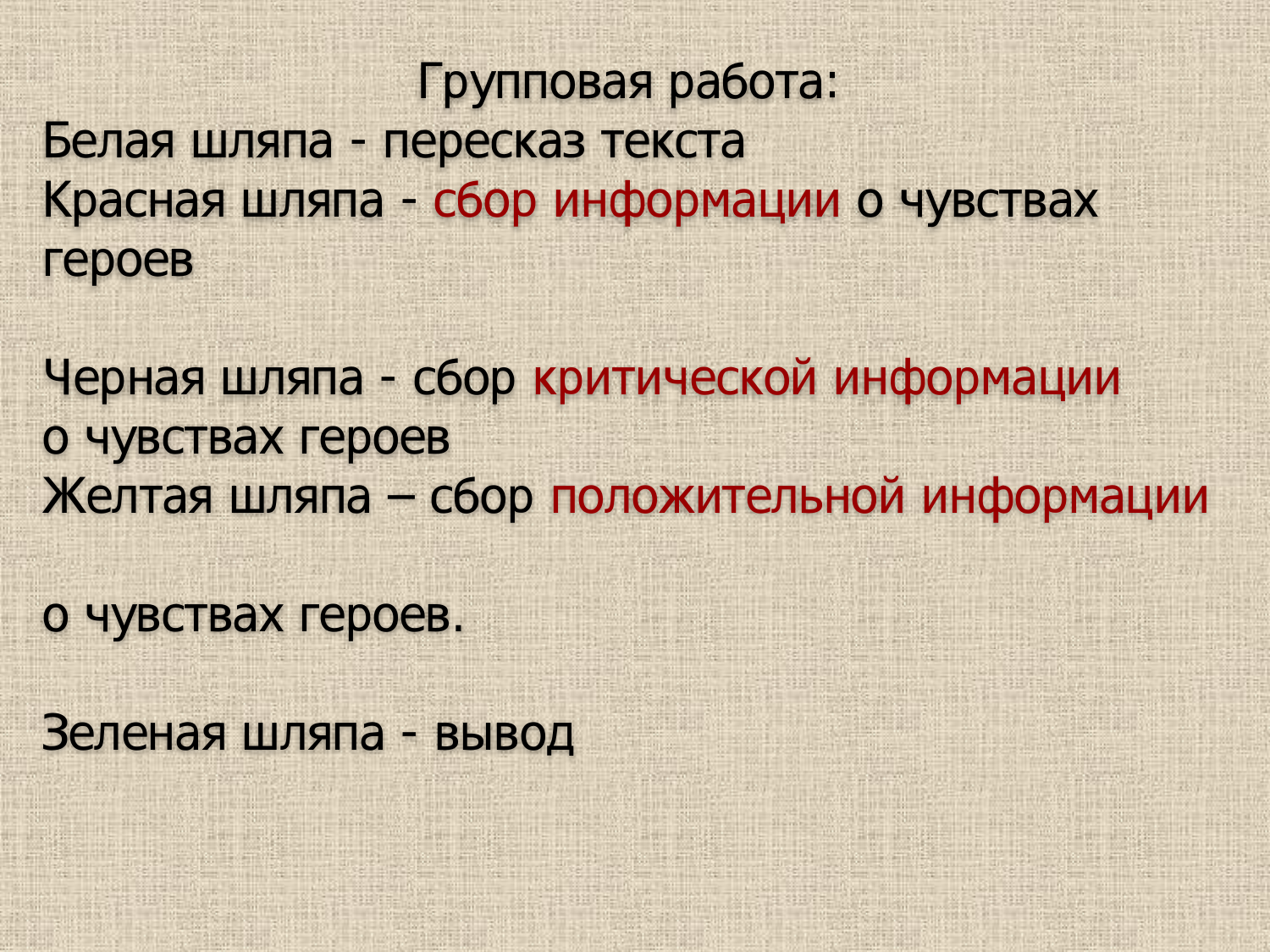

Групповая работа:
Белая шляпа - пересказ текста
Красная шляпа - сбор информации о чувствах героев
Черная шляпа - сбор критической информации
о чувствах героев
Желтая шляпа – сбор положительной информации
о чувствах героев.
Зеленая шляпа - вывод